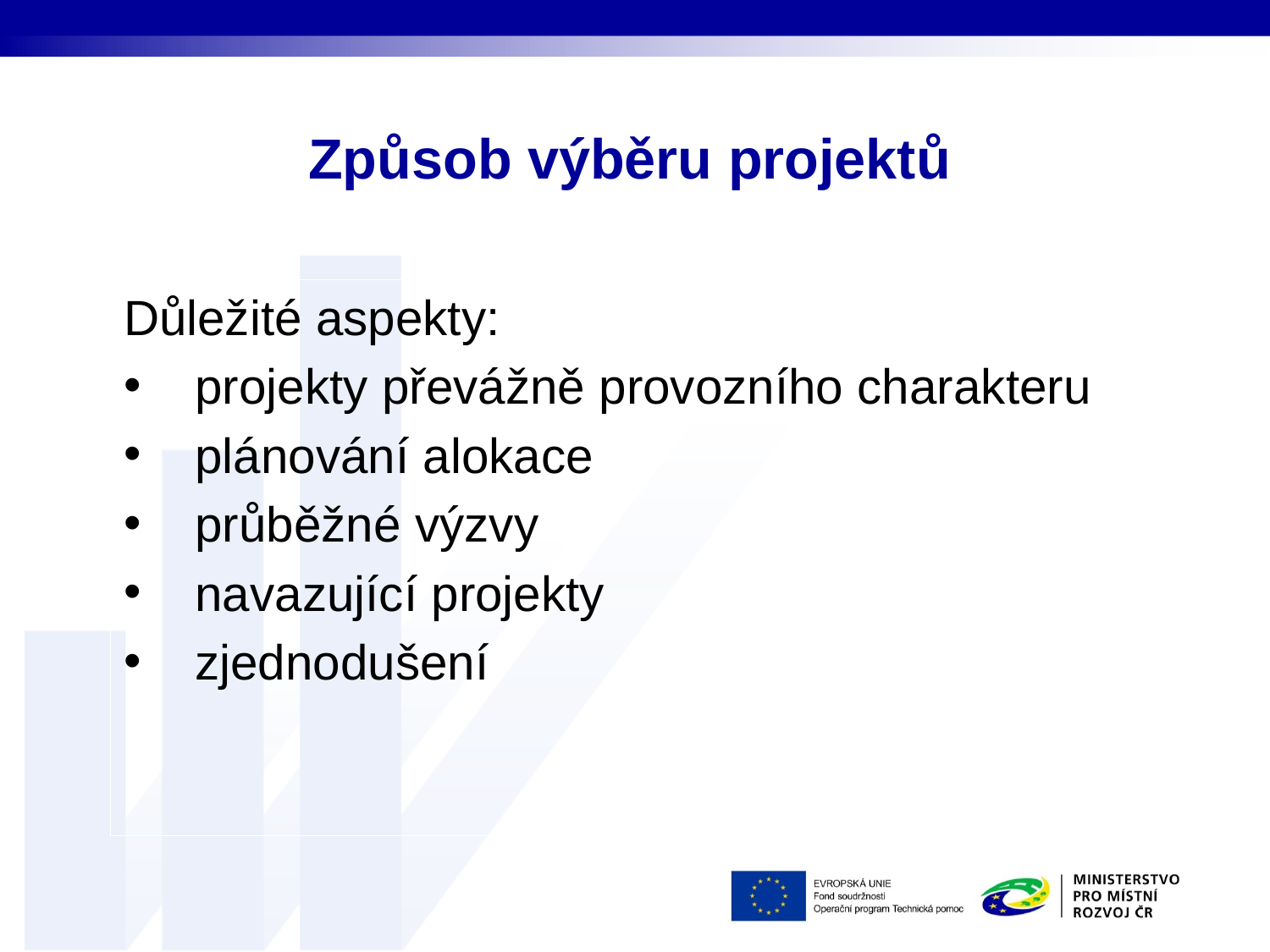

# Způsob výběru projektů
Důležité aspekty:
projekty převážně provozního charakteru
plánování alokace
průběžné výzvy
navazující projekty
zjednodušení